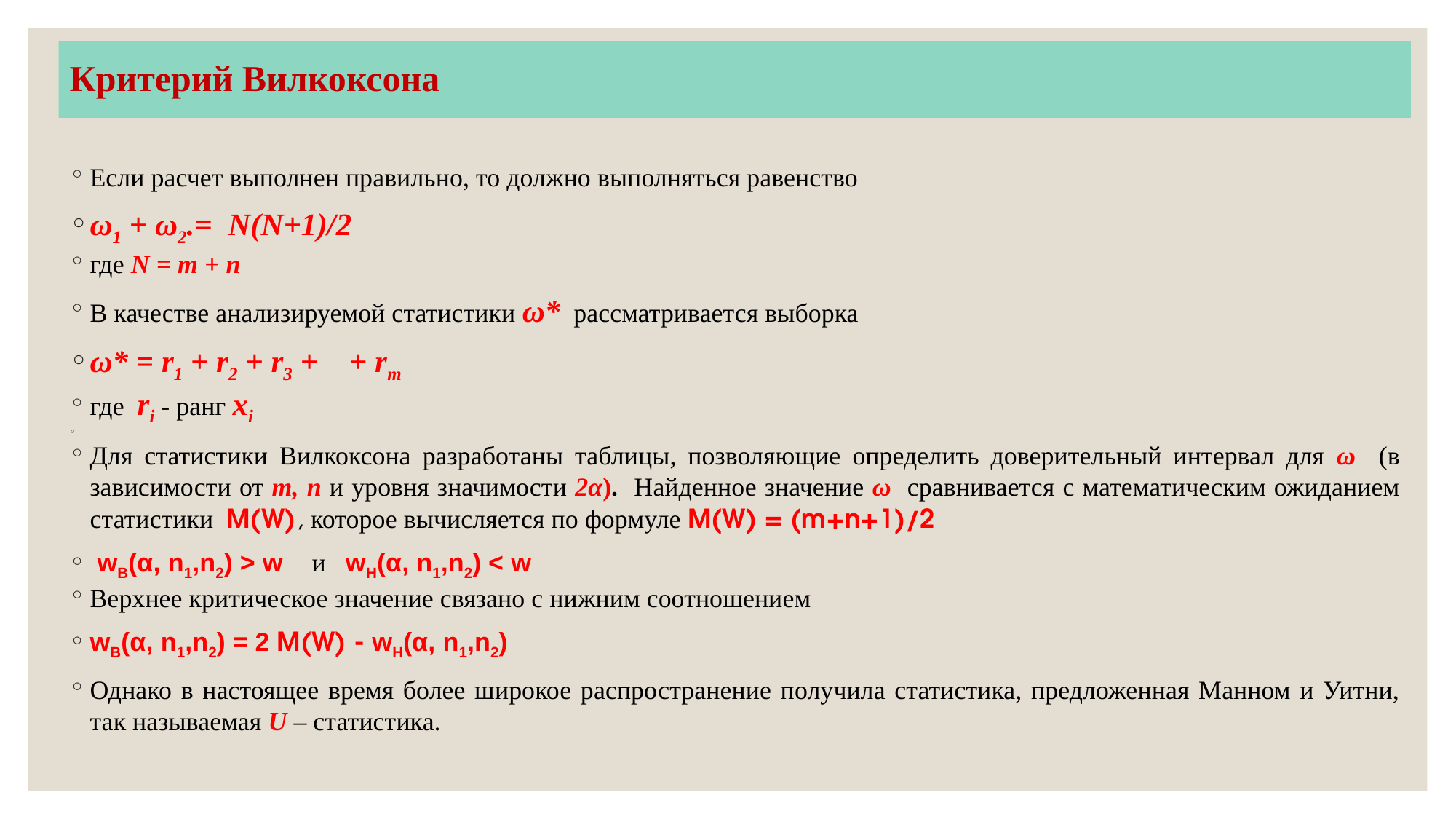

Критерий Вилкоксона
Если расчет выполнен правильно, то должно выполняться равенство

ω1 + ω2.=  N(N+1)/2
где N = m + n

В качестве анализируемой статистики ω*  рассматривается выборка

ω* = r1 + r2 + r3 +    + rm
где  ri - ранг хi

Для статистики Вилкоксона разработаны таблицы, позволяющие определить доверительный интервал для ω  (в зависимости от m, n и уровня значимости 2α).  Найденное значение ω  сравнивается с математическим ожиданием статистики  M(W), которое вычисляется по формуле M(W) = (m+n+1)/2

 wB(α, n1,n2) > w    и   wН(α, n1,n2) < w
Верхнее критическое значение связано с нижним соотношением

wB(α, n1,n2) = 2 M(W) - wН(α, n1,n2)

Однако в настоящее время более широкое распространение получила статистика, предложенная Манном и Уитни, так называемая U – статистика.